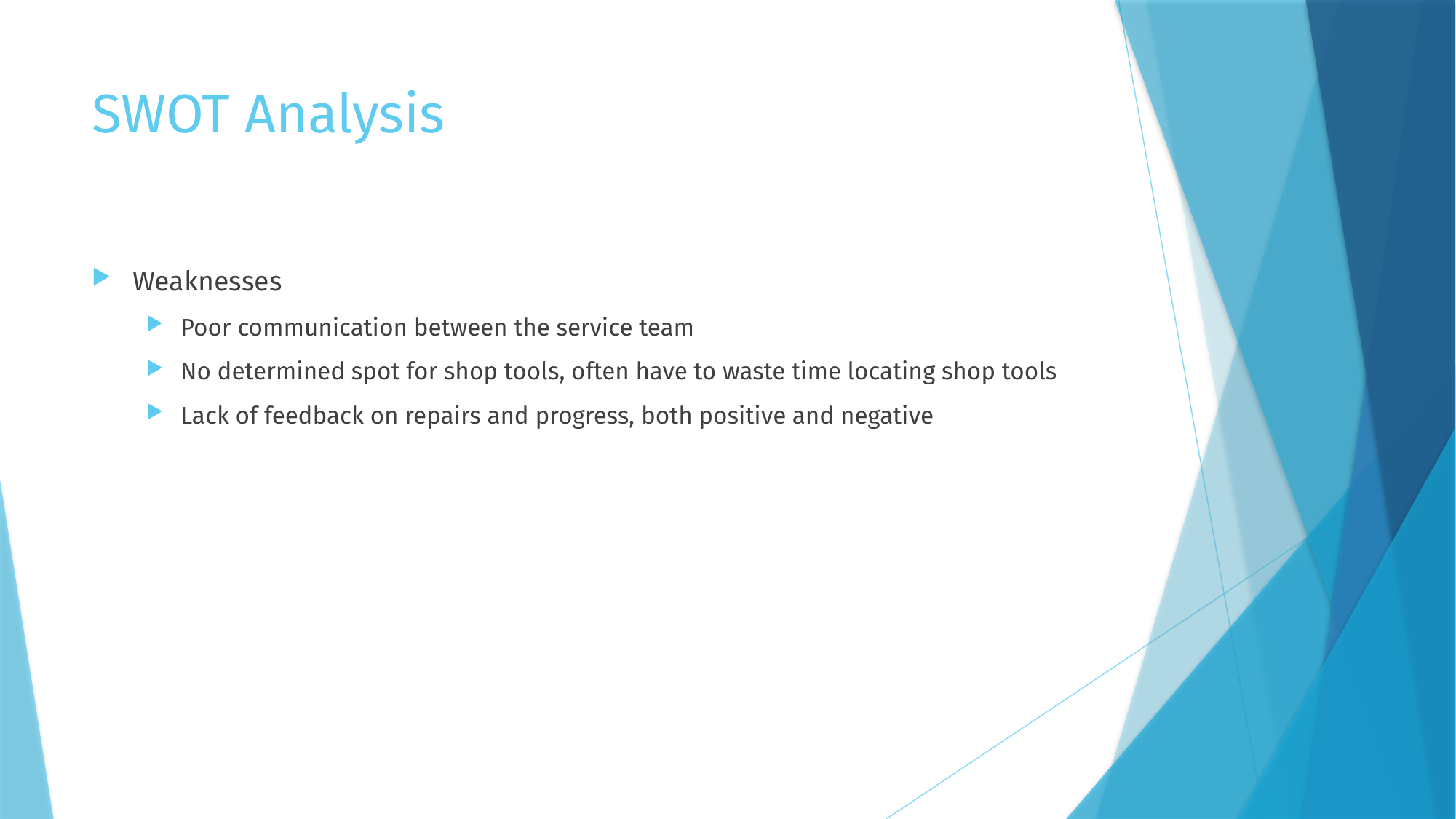

# SWOT Analysis
Weaknesses
Poor communication between the service team
No determined spot for shop tools, often have to waste time locating shop tools
Lack of feedback on repairs and progress, both positive and negative